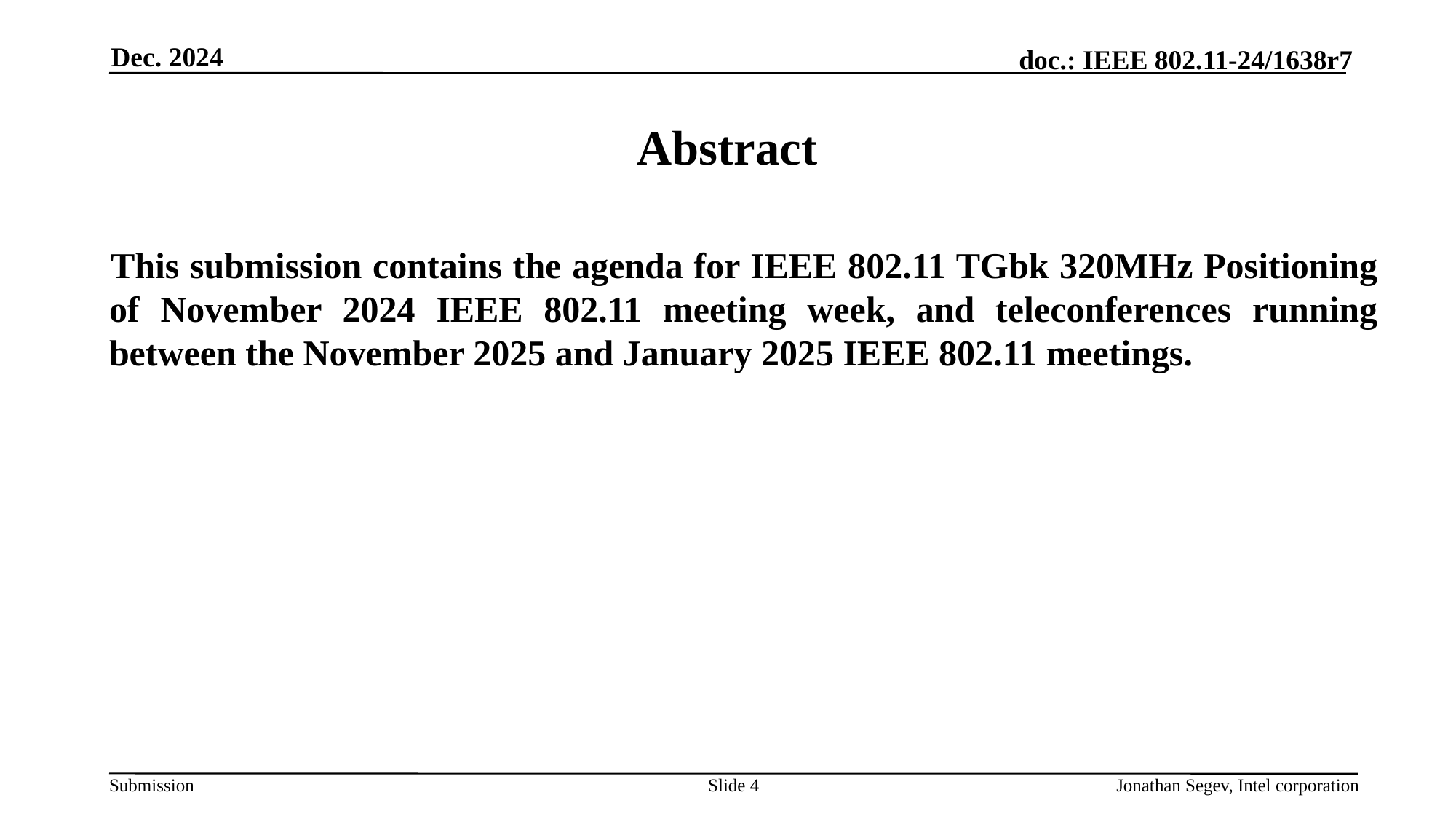

Dec. 2024
# Abstract
This submission contains the agenda for IEEE 802.11 TGbk 320MHz Positioning of November 2024 IEEE 802.11 meeting week, and teleconferences running between the November 2025 and January 2025 IEEE 802.11 meetings.

Slide 4
Jonathan Segev, Intel corporation